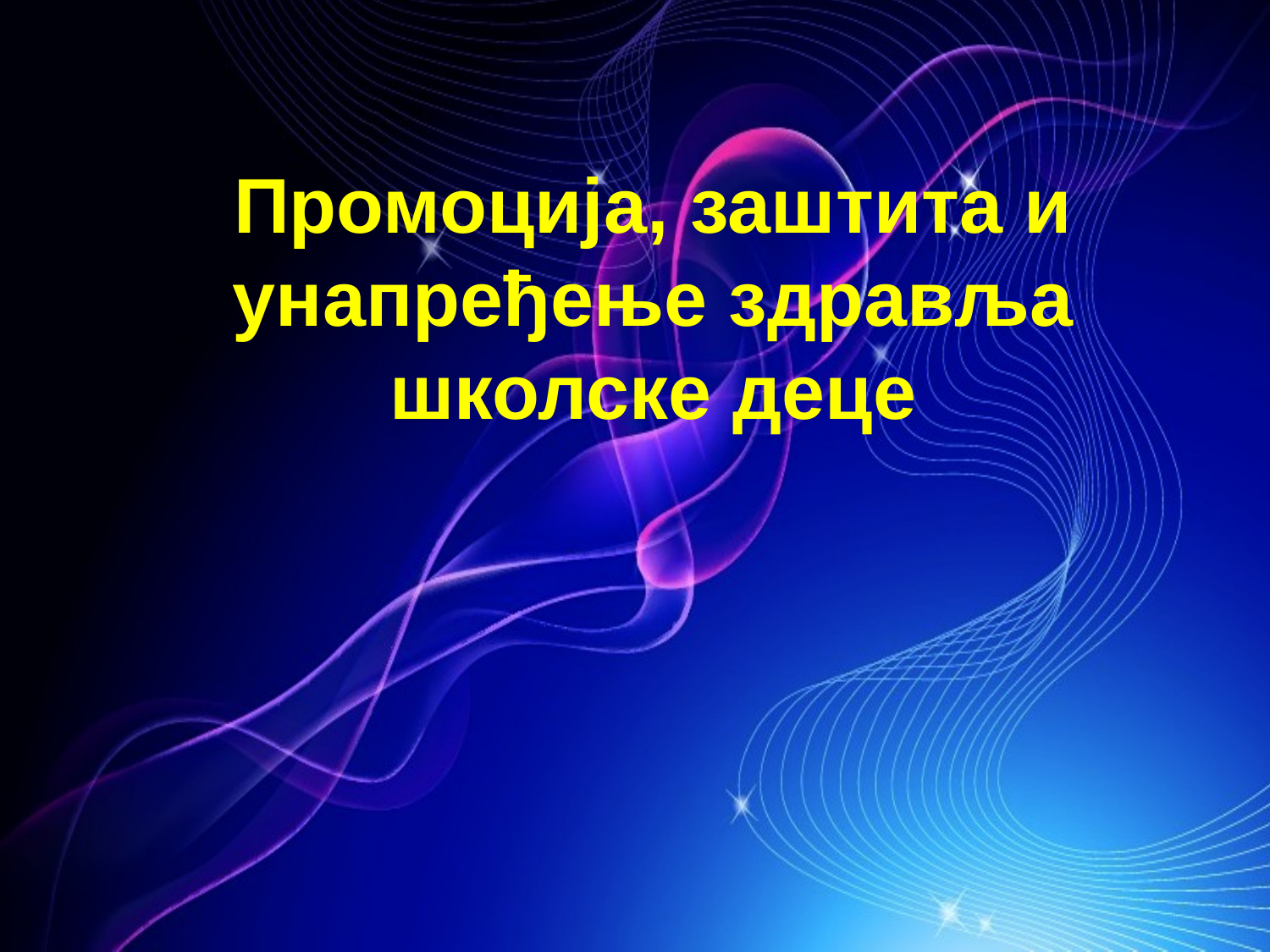

# Промоција, заштита и унапређење здравља школске деце